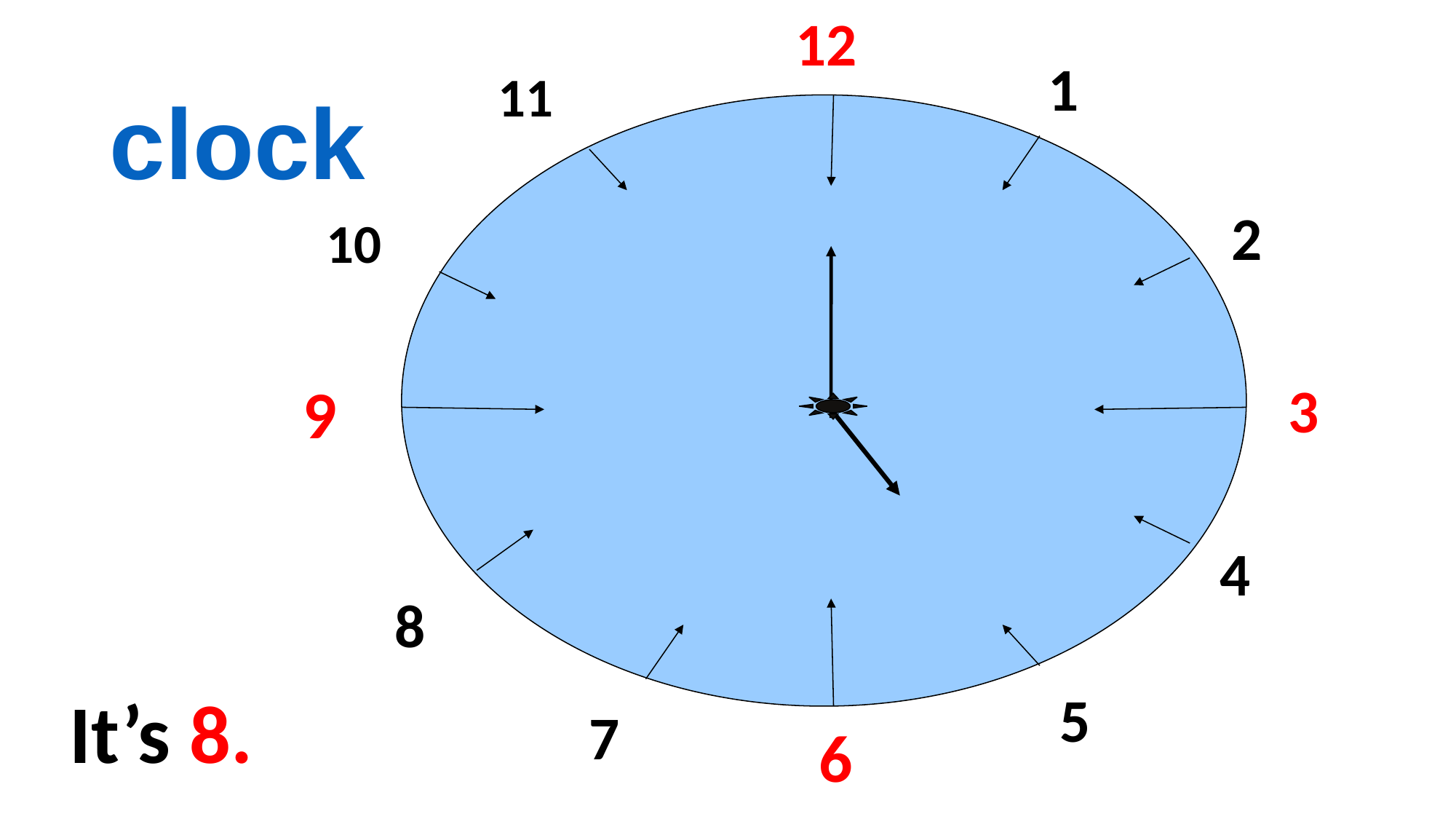

12

1
11
clock

2
10
9
3

4
8

 It’s 8.
5
7
6